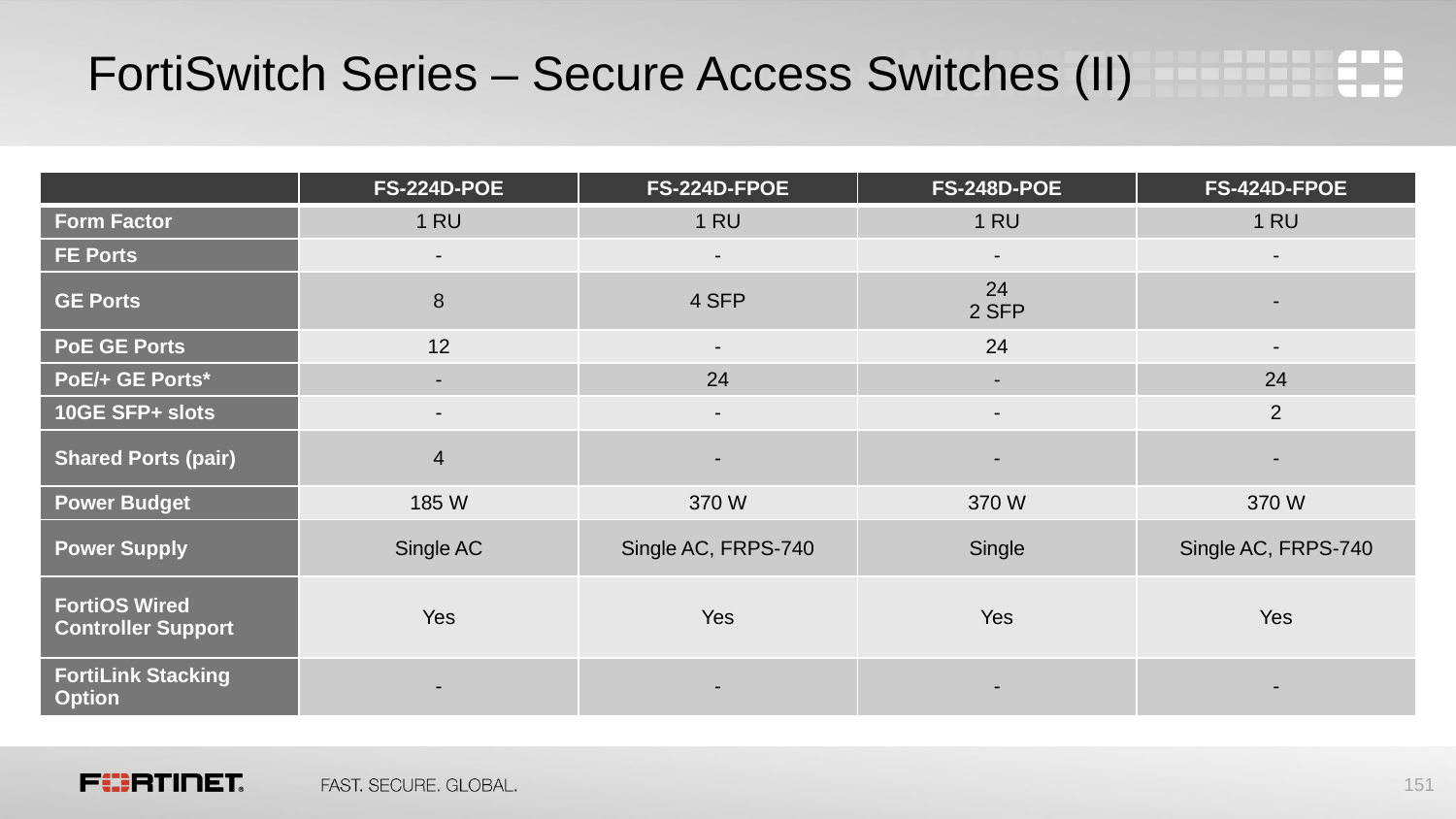

# FortiSwitch Series – Secure Access Switches (II)
|  | FS-224D-POE | FS-224D-FPOE | FS-248D-POE | FS-424D-FPOE |
| --- | --- | --- | --- | --- |
| Form Factor | 1 RU | 1 RU | 1 RU | 1 RU |
| FE Ports | - | - | - | - |
| GE Ports | 8 | 4 SFP | 24 2 SFP | - |
| PoE GE Ports | 12 | - | 24 | - |
| PoE/+ GE Ports\* | - | 24 | - | 24 |
| 10GE SFP+ slots | - | - | - | 2 |
| Shared Ports (pair) | 4 | - | - | - |
| Power Budget | 185 W | 370 W | 370 W | 370 W |
| Power Supply | Single AC | Single AC, FRPS-740 | Single | Single AC, FRPS-740 |
| FortiOS Wired Controller Support | Yes | Yes | Yes | Yes |
| FortiLink Stacking Option | - | - | - | - |